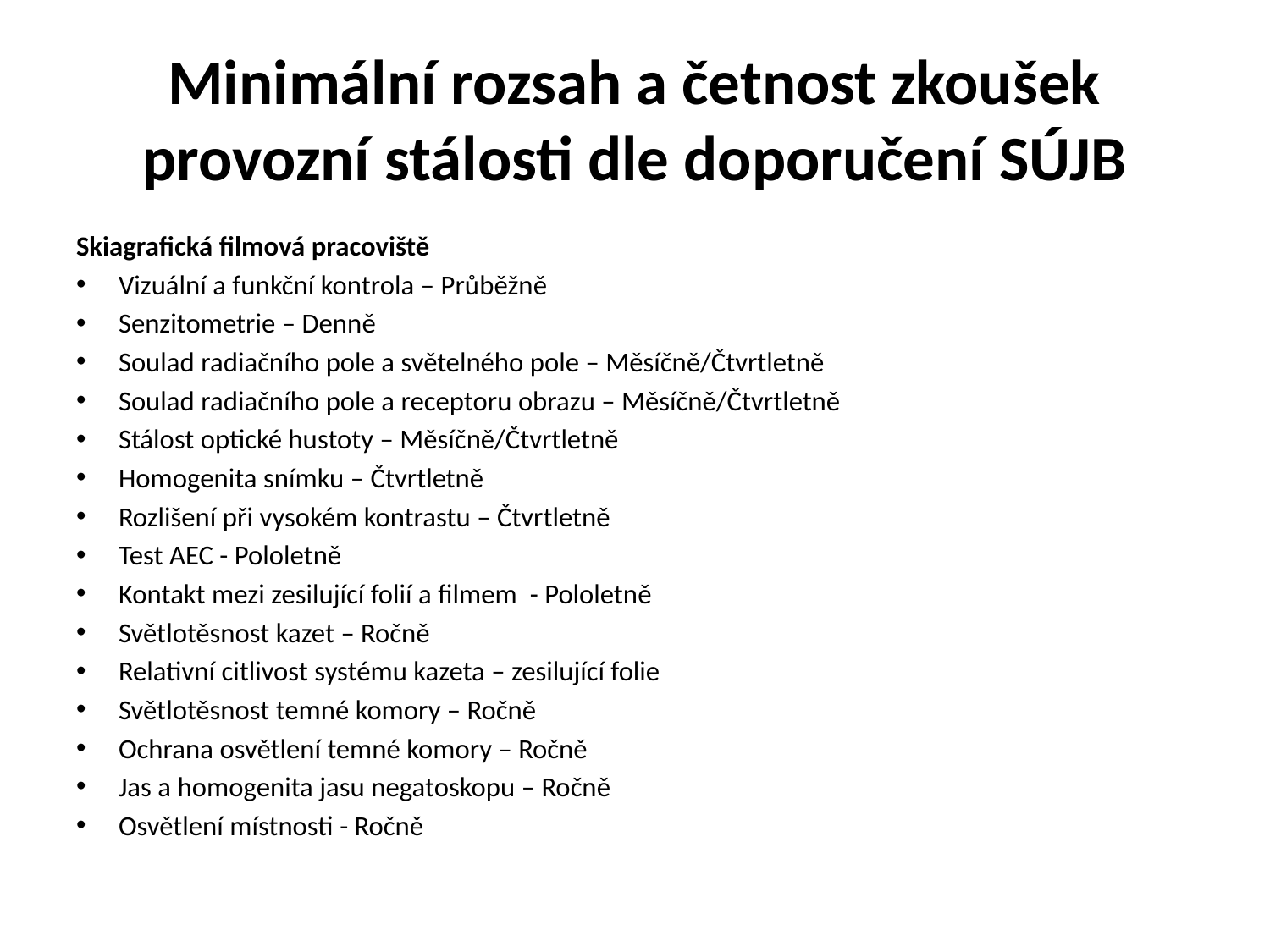

# Minimální rozsah a četnost zkoušek provozní stálosti dle doporučení SÚJB
Skiagrafická filmová pracoviště
Vizuální a funkční kontrola – Průběžně
Senzitometrie – Denně
Soulad radiačního pole a světelného pole – Měsíčně/Čtvrtletně
Soulad radiačního pole a receptoru obrazu – Měsíčně/Čtvrtletně
Stálost optické hustoty – Měsíčně/Čtvrtletně
Homogenita snímku – Čtvrtletně
Rozlišení při vysokém kontrastu – Čtvrtletně
Test AEC - Pololetně
Kontakt mezi zesilující folií a filmem  - Pololetně
Světlotěsnost kazet – Ročně
Relativní citlivost systému kazeta – zesilující folie
Světlotěsnost temné komory – Ročně
Ochrana osvětlení temné komory – Ročně
Jas a homogenita jasu negatoskopu – Ročně
Osvětlení místnosti - Ročně